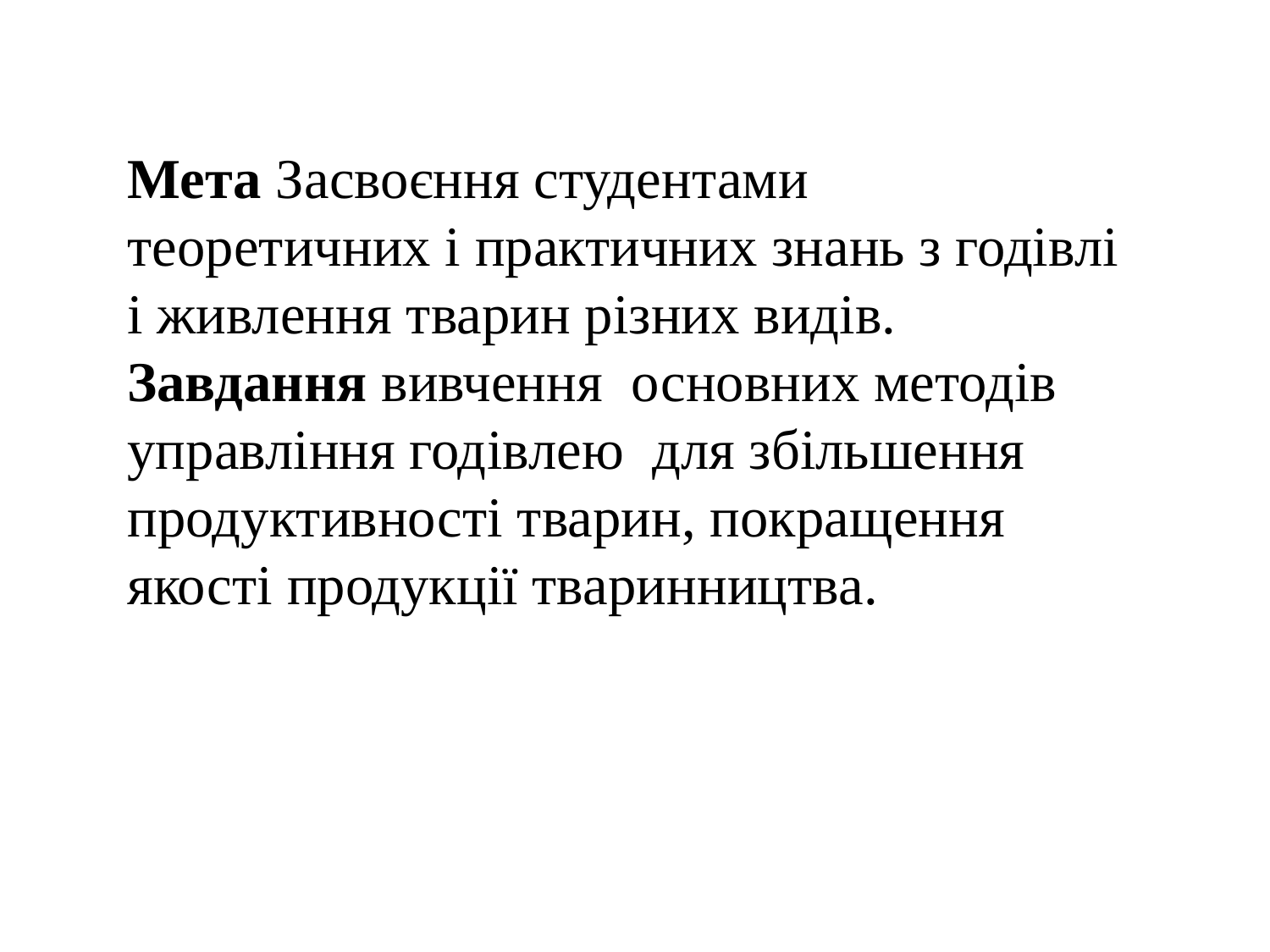

Мета Засвоєння студентами теоретичних і практичних знань з годівлі і живлення тварин різних видів.
Завдання вивчення  основних методів управління годівлею  для збільшення продуктивності тварин, покращення якості продукції тваринництва.